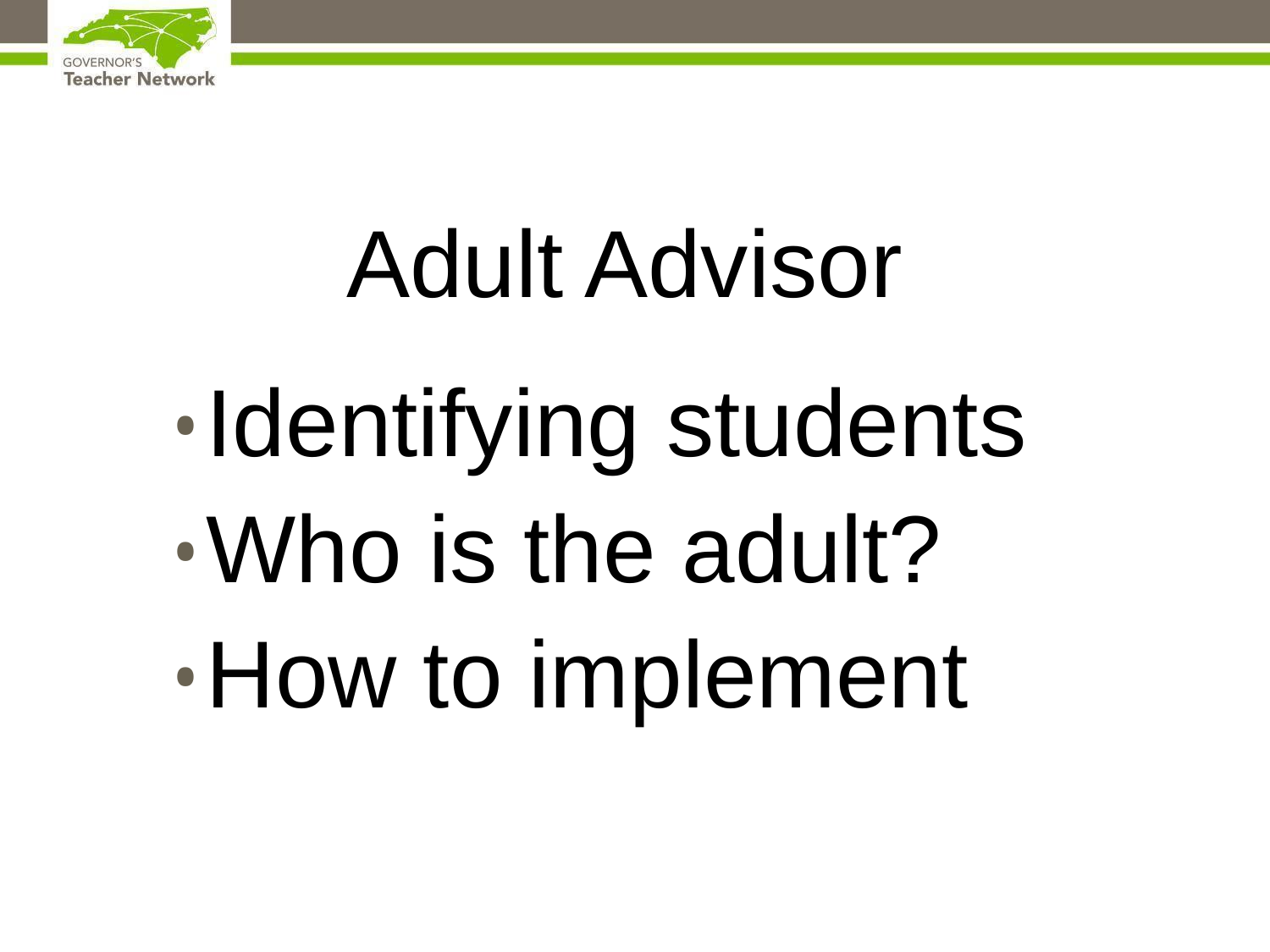

# Adult Advisor
Identifying students
Who is the adult?
How to implement